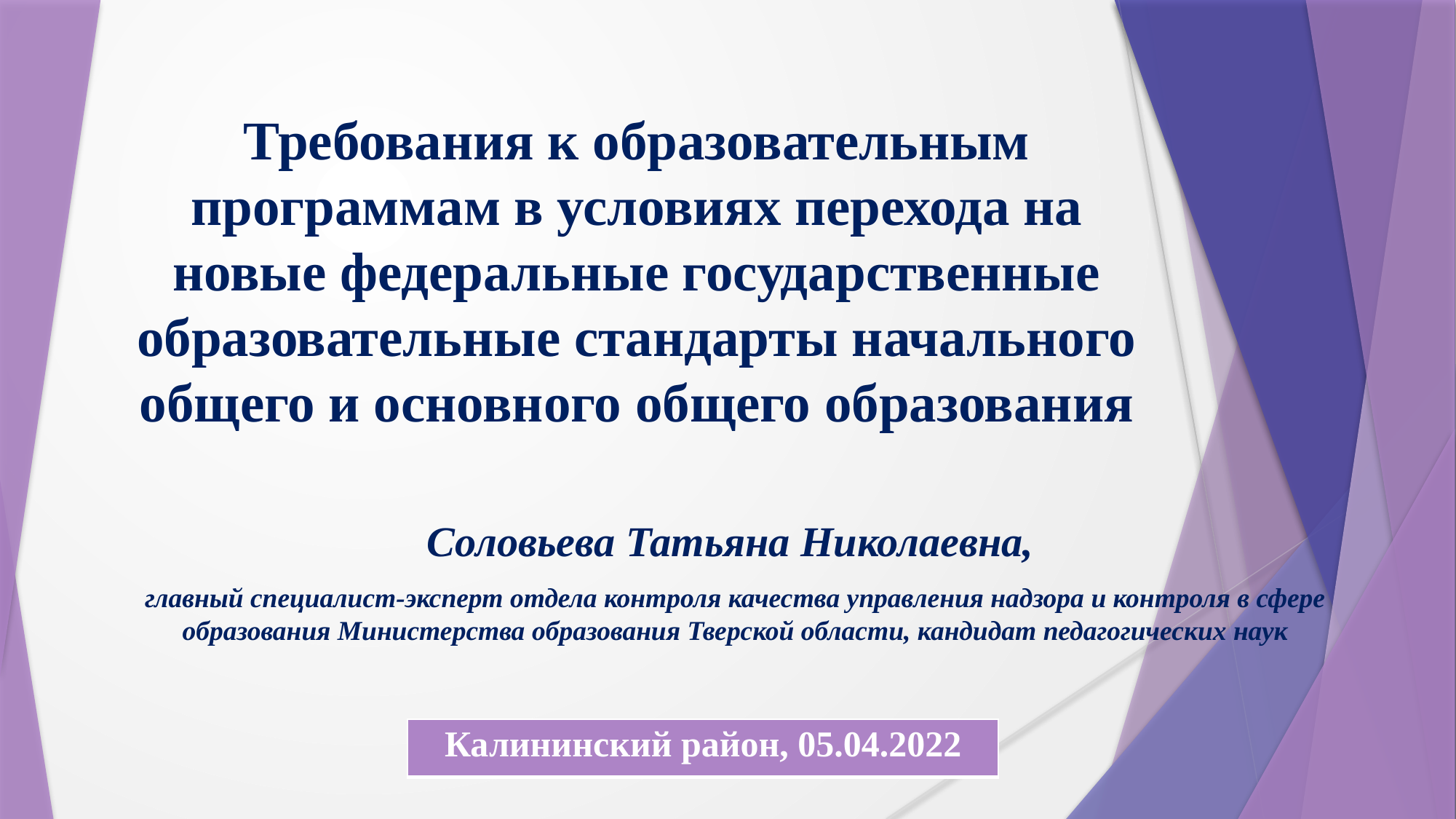

# Требования к образовательным программам в условиях перехода на новые федеральные государственные образовательные стандарты начального общего и основного общего образования
Соловьева Татьяна Николаевна,
главный специалист-эксперт отдела контроля качества управления надзора и контроля в сфере образования Министерства образования Тверской области, кандидат педагогических наук
| Калининский район, 05.04.2022 |
| --- |